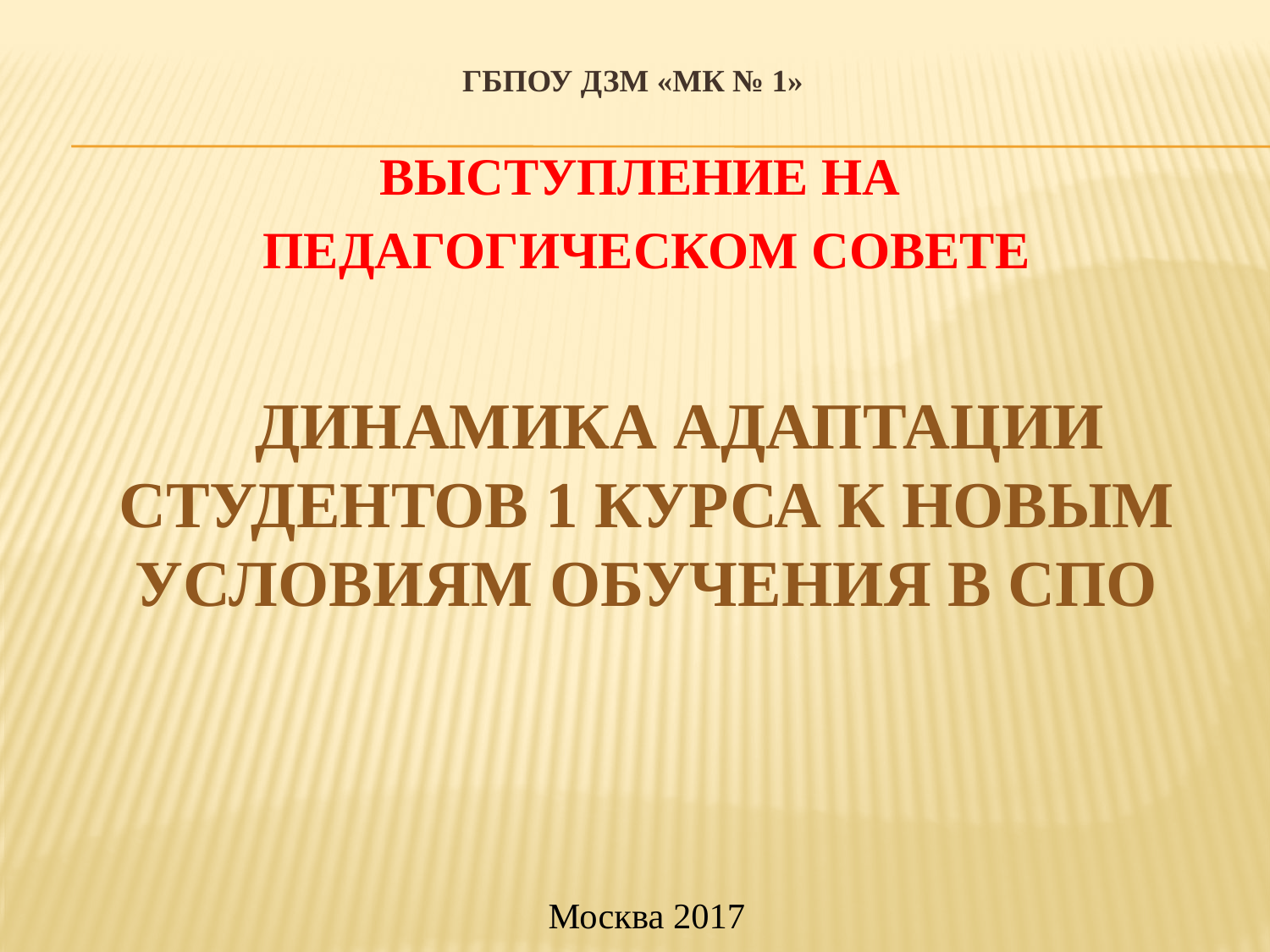

# ГБПОУ ДЗМ «МК № 1»
ВЫСТУПЛЕНИЕ НА
ПЕДАГОГИЧЕСКОМ СОВЕТЕ

    ДИНАМИКА АДАПТАЦИИ СТУДЕНТОВ 1 КУРСА К НОВЫМ УСЛОВИЯМ ОБУЧЕНИЯ В СПО

Москва 2017